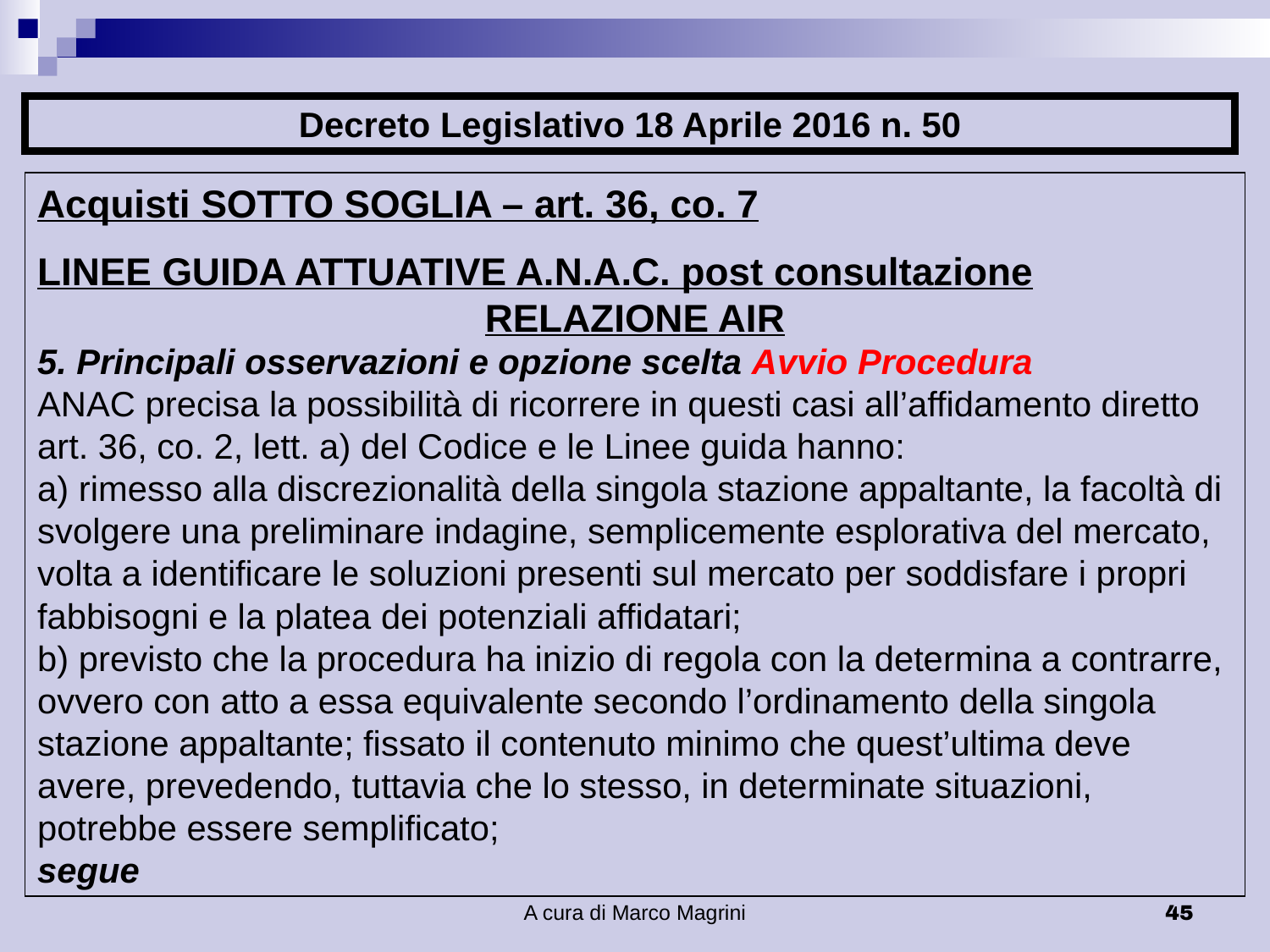

Decreto Legislativo 18 Aprile 2016 n. 50
Acquisti SOTTO SOGLIA – art. 36, co. 7

LINEE GUIDA ATTUATIVE A.N.A.C. post consultazione
RELAZIONE AIR
5. Principali osservazioni e opzione scelta Avvio Procedura
ANAC precisa la possibilità di ricorrere in questi casi all’affidamento diretto art. 36, co. 2, lett. a) del Codice e le Linee guida hanno:
a) rimesso alla discrezionalità della singola stazione appaltante, la facoltà di svolgere una preliminare indagine, semplicemente esplorativa del mercato, volta a identificare le soluzioni presenti sul mercato per soddisfare i propri fabbisogni e la platea dei potenziali affidatari;
b) previsto che la procedura ha inizio di regola con la determina a contrarre, ovvero con atto a essa equivalente secondo l’ordinamento della singola stazione appaltante; fissato il contenuto minimo che quest’ultima deve avere, prevedendo, tuttavia che lo stesso, in determinate situazioni, potrebbe essere semplificato;
segue

A cura di Marco Magrini
45